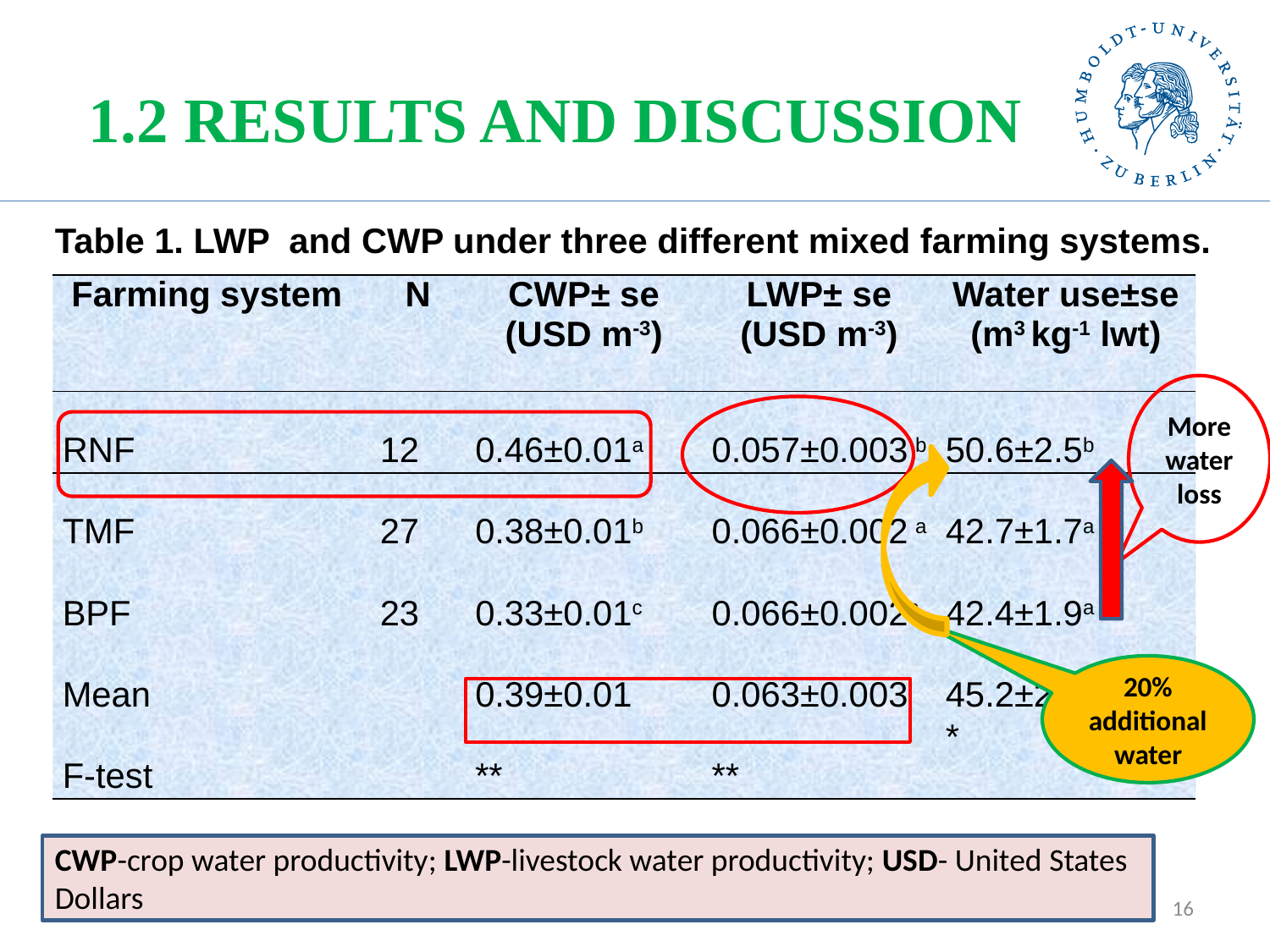

# 1.2 RESULTS AND DISCUSSION
Table 1. LWP  and CWP under three different mixed farming systems.

| Farming system | N | CWP± se (USD m-3) | LWP± se (USD m-3) | Water use±se (m3 kg-1 lwt) |
| --- | --- | --- | --- | --- |
| RNF | 12 | 0.46±0.01a | 0.057±0.003 b | 50.6±2.5b |
| TMF | 27 | 0.38±0.01b | 0.066±0.002 a | 42.7±1.7a |
| BPF | 23 | 0.33±0.01c | 0.066±0.002a | 42.4±1.9a |
| Mean |  | 0.39±0.01 | 0.063±0.003 | 45.2±2.0 |
| F-test |  | \*\* | \*\* | \* |
More water loss

20% additional water

CWP-crop water productivity; LWP-livestock water productivity; USD- United States Dollars
16